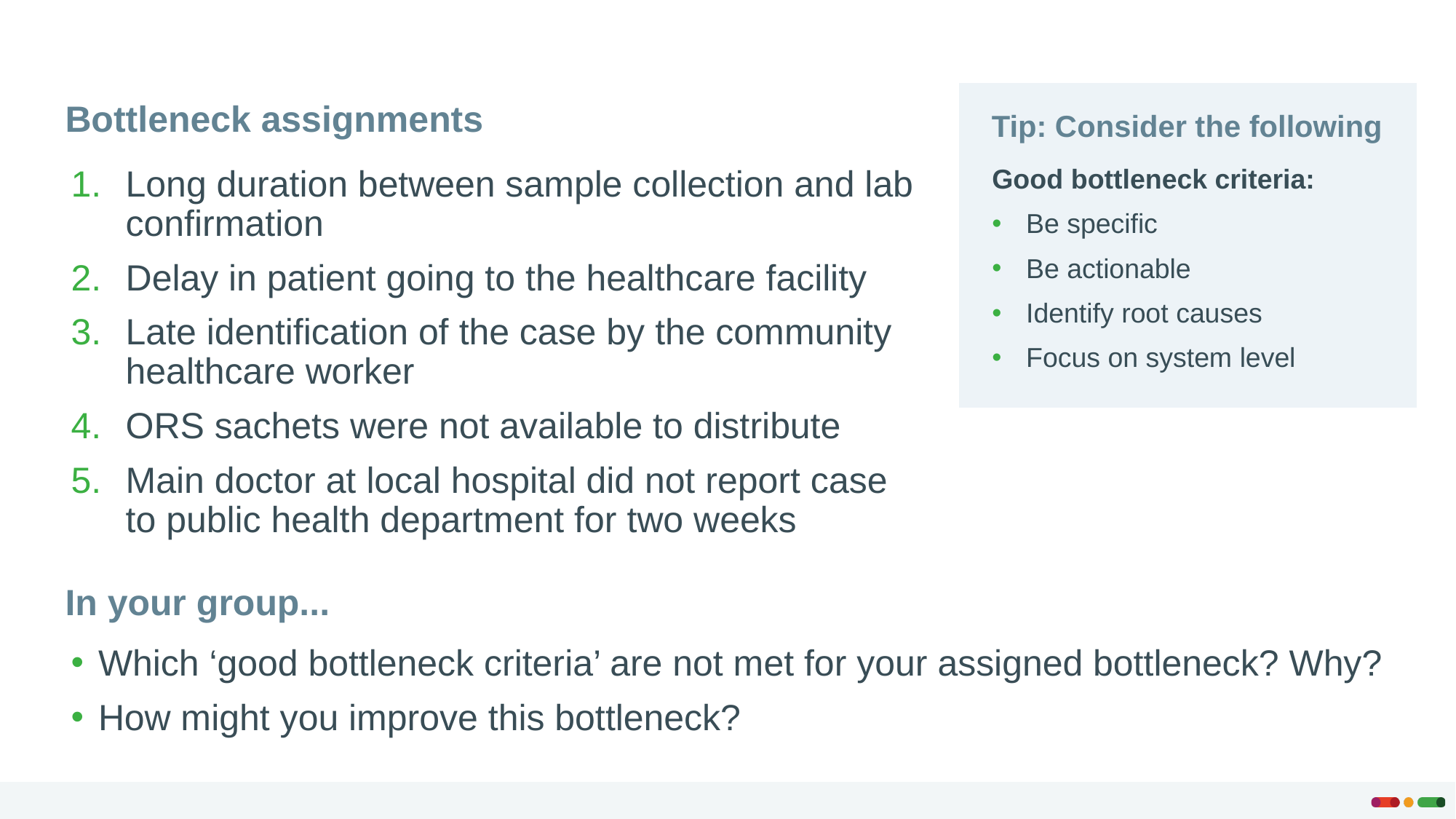

Tip: Consider the following

Bottleneck assignments
Long duration between sample collection and lab confirmation
Delay in patient going to the healthcare facility
Late identification of the case by the community healthcare worker
ORS sachets were not available to distribute
Main doctor at local hospital did not report case to public health department for two weeks
Good bottleneck criteria:
Be specific
Be actionable
Identify root causes
Focus on system level

In your group...
Which ‘good bottleneck criteria’ are not met for your assigned bottleneck? Why?
How might you improve this bottleneck?